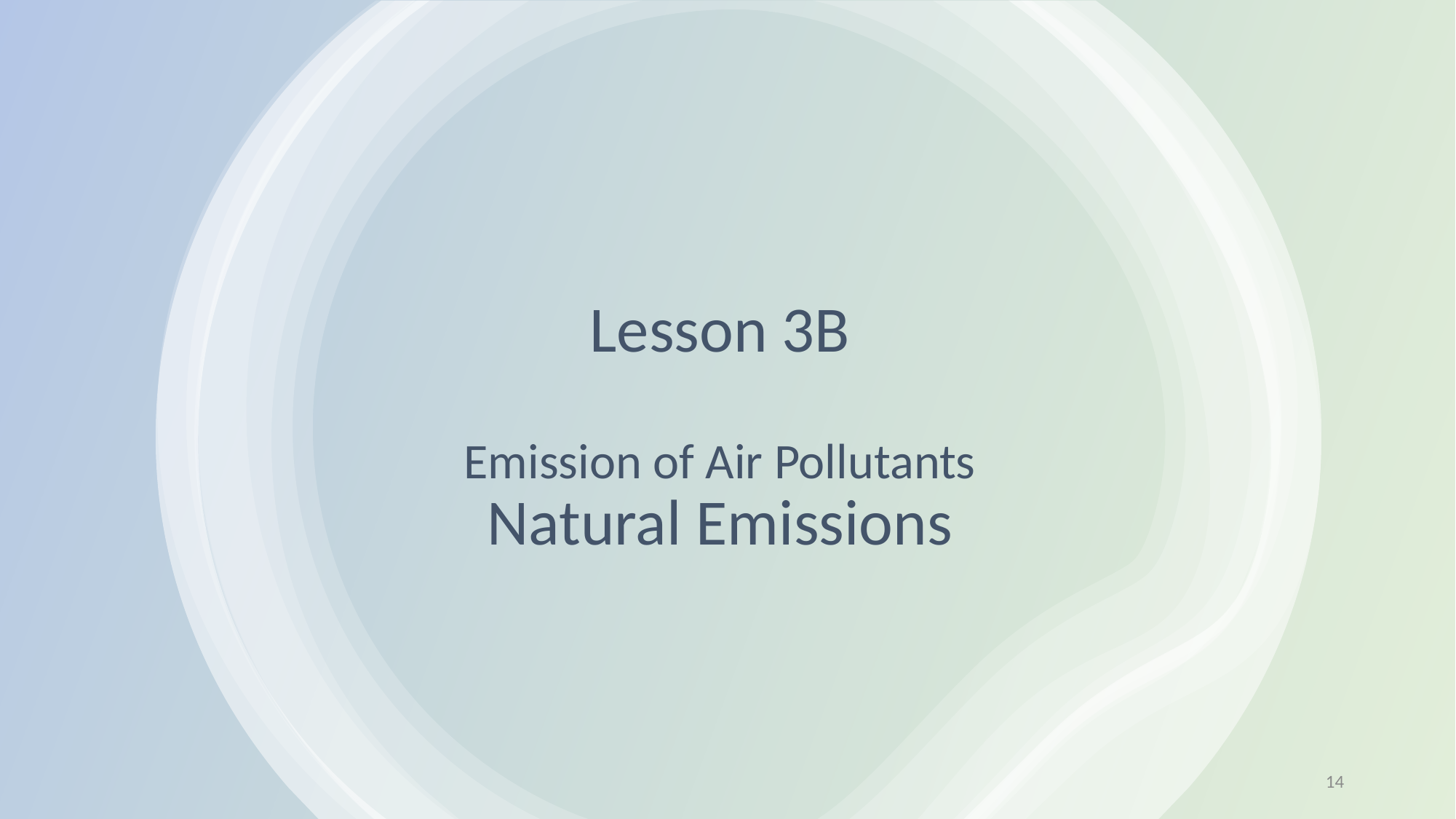

# Lesson 3B Emission of Air Pollutants Natural Emissions
14